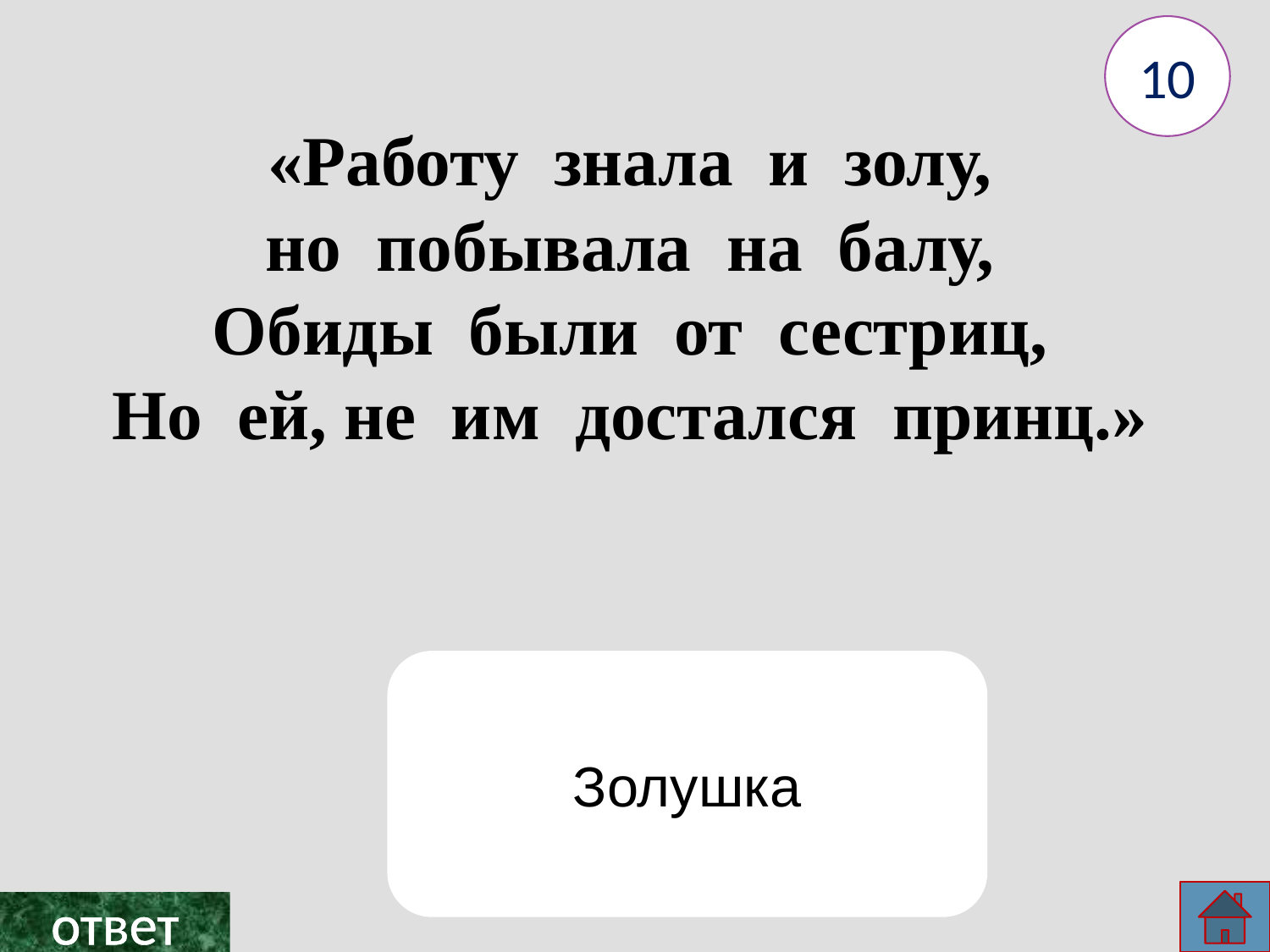

10
«Работу  знала  и  золу, но  побывала  на  балу,
Обиды  были  от  сестриц,
Но  ей, не  им  достался  принц.»
Золушка

ответ